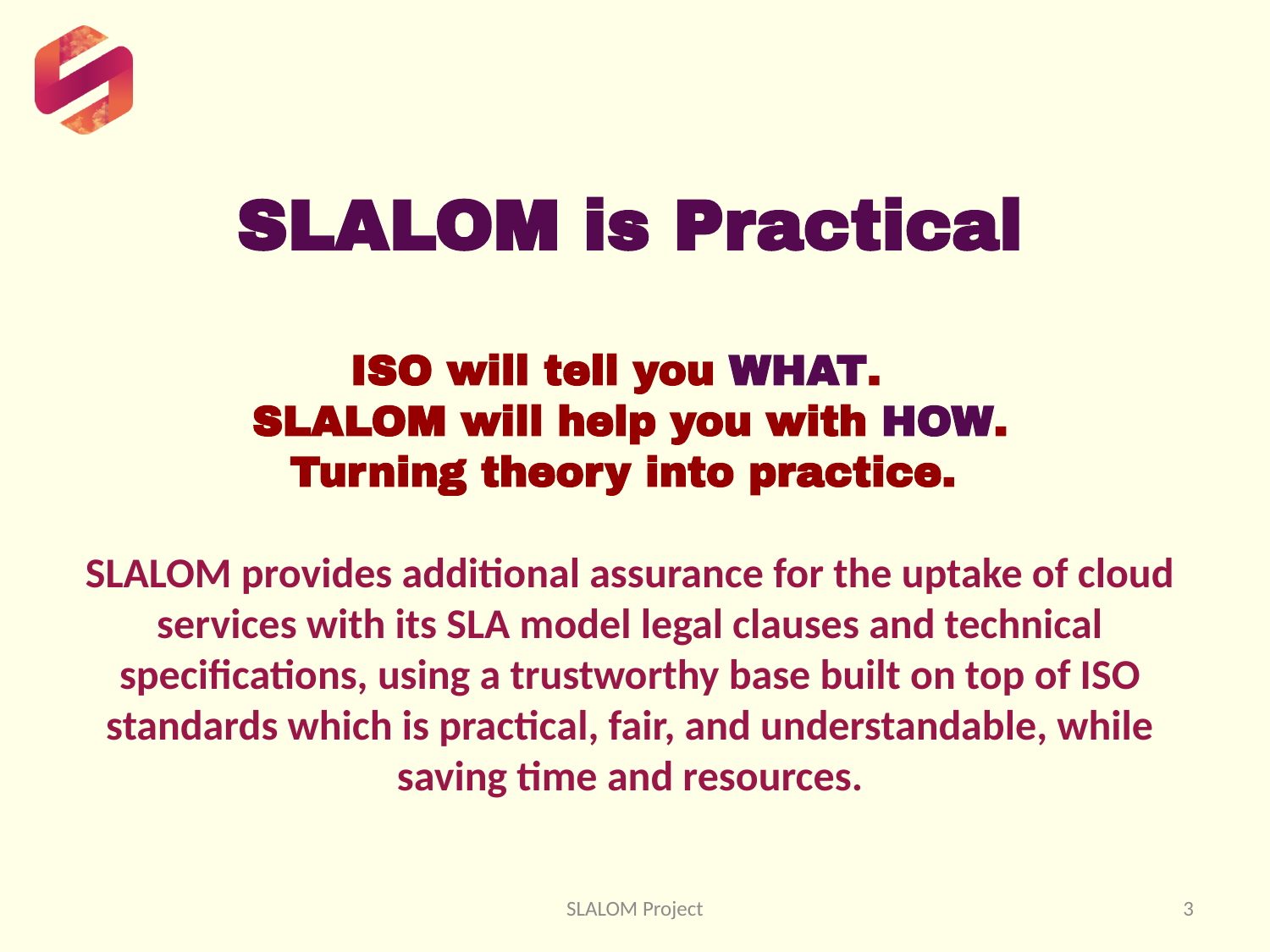

SLALOM is Practical
ISO will tell you WHAT.
SLALOM will help you with HOW.
Turning theory into practice.

SLALOM provides additional assurance for the uptake of cloud services with its SLA model legal clauses and technical specifications, using a trustworthy base built on top of ISO standards which is practical, fair, and understandable, while saving time and resources.

SLALOM Project
3